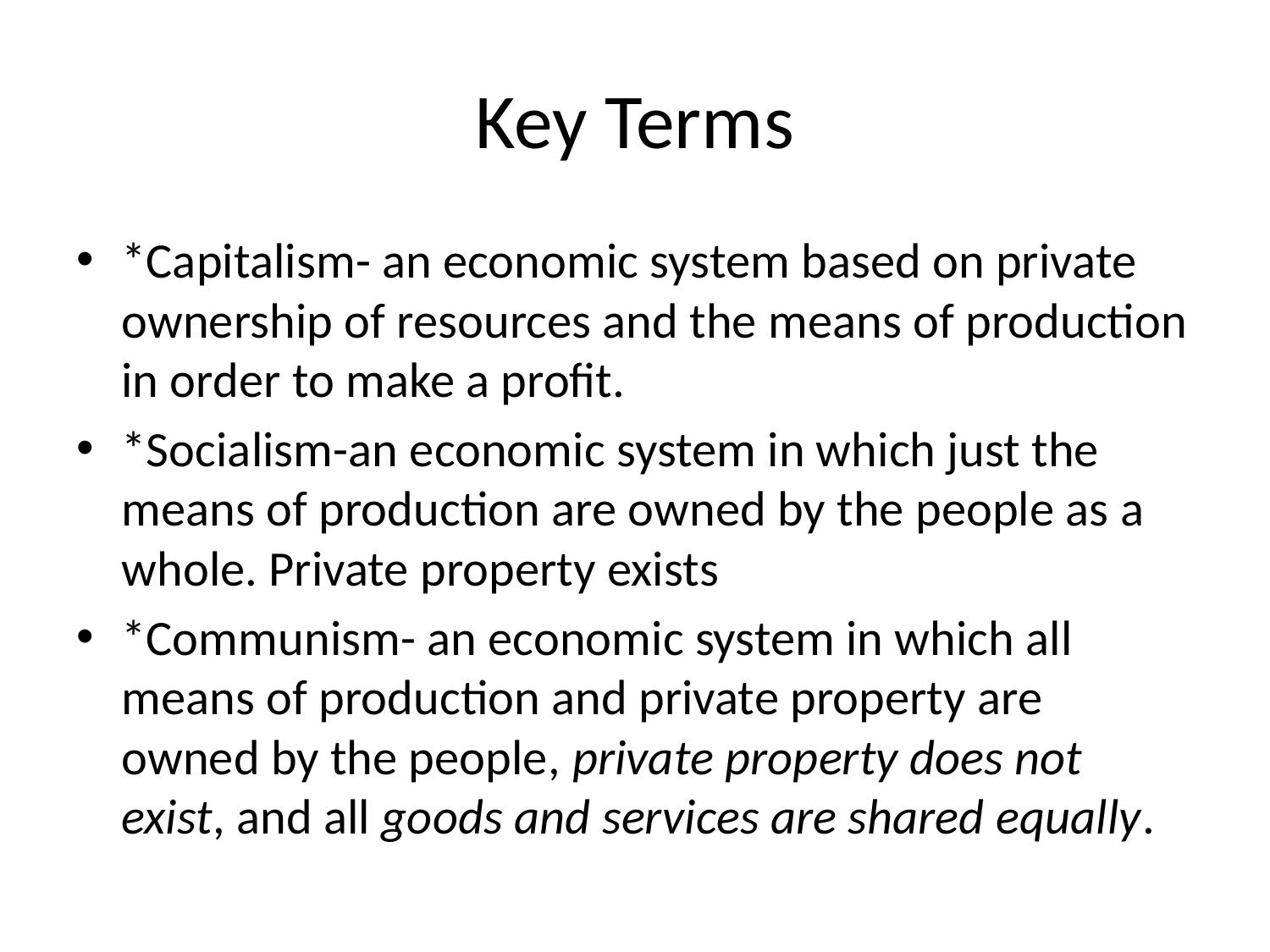

# Key Terms
*Capitalism- an economic system based on private ownership of resources and the means of production in order to make a profit.
*Socialism-an economic system in which just the means of production are owned by the people as a whole. Private property exists
*Communism- an economic system in which all means of production and private property are owned by the people, private property does not exist, and all goods and services are shared equally.